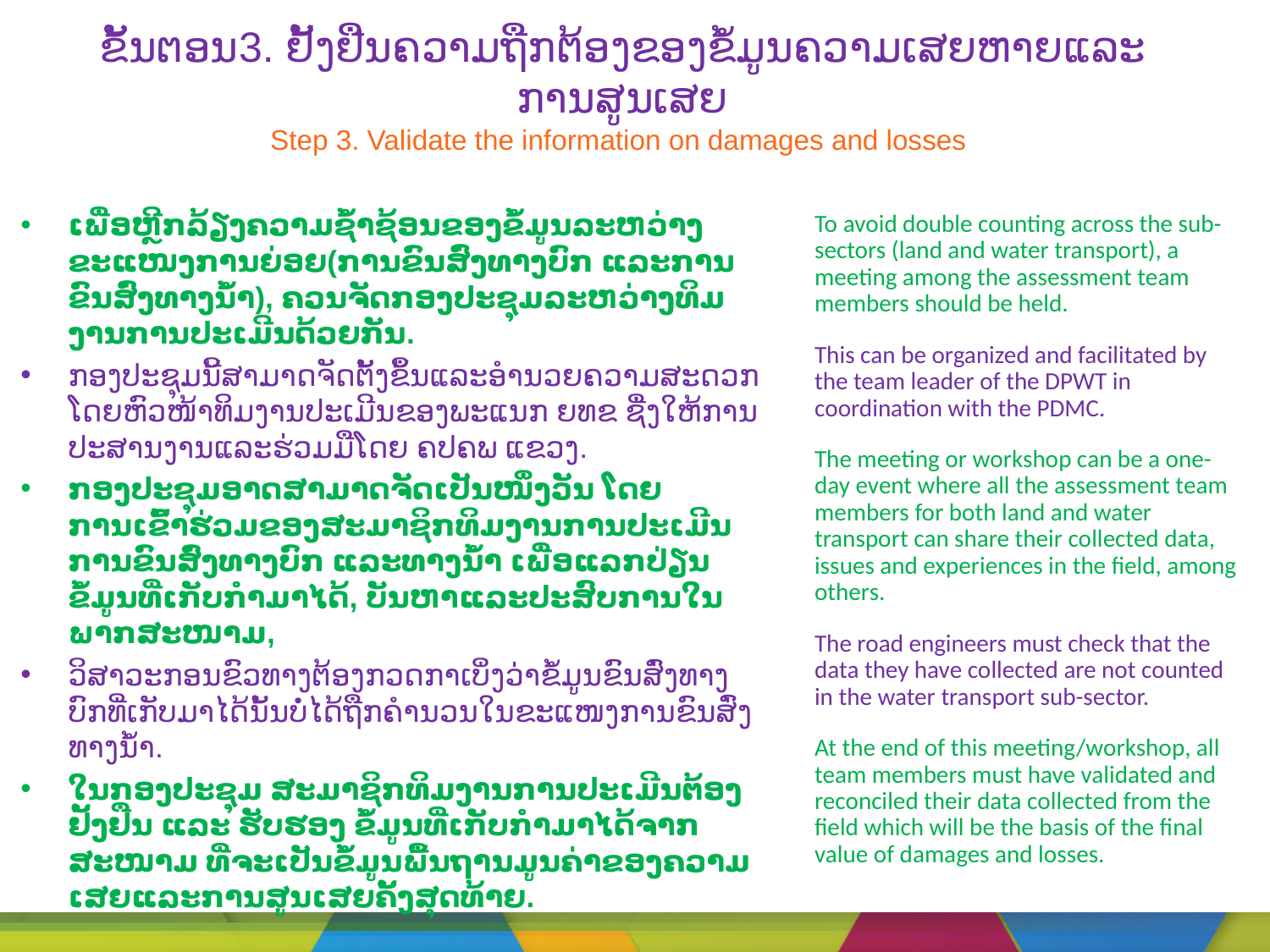

# ຂັ້ນຕອນ3. ຢັ້ງຢືນຄວາມຖືກຕ້ອງຂອງຂໍ້ມູນຄວາມເສຍຫາຍແລະການສູນເສຍ Step 3. Validate the information on damages and losses
ເພື່ອຫຼີກລ້ຽງຄວາມຊໍ້າຊ້ອນຂອງຂໍ້ມູນລະຫວ່າງຂະແໜງການຍ່ອຍ(ການຂົນສົ່ງທາງບົກ ແລະການຂົນສົ່ງທາງນໍ້າ), ຄວນຈັດກອງປະຊຸມລະຫວ່າງທິມງານການປະເມີນດ້ວຍກັນ.
ກອງປະຊຸມນີ້ສາມາດຈັດຕັ້ງຂຶ້ນແລະອໍານວຍຄວາມສະດວກໂດຍຫົວໜ້າທິມງານປະເມີນຂອງພະແນກ ຍທຂ ຊື່ງໃຫ້ການປະສານງານແລະຮ່ວມມືໂດຍ ຄປຄພ ແຂວງ.
ກອງປະຊຸມອາດສາມາດຈັດເປັນໜຶ່ງວັນ ໂດຍການເຂົ້າຮ່ວມຂອງສະມາຊິກທິມງານການປະເມີນ ການຂົນສົ່ງທາງບົກ ແລະທາງນໍ້າ ເພື່ອແລກປ່ຽນຂໍ້ມູນທີ່ເກັບກໍາມາໄດ້, ບັນຫາແລະປະສົບການໃນພາກສະໜາມ,
ວິສາວະກອນຂົວທາງຕ້ອງກວດກາເບິ່ງວ່າຂໍ້ມູນຂົນສົ່ງທາງບົກທີ່ເກັບມາໄດ້ນັ້ນບໍ່ໄດ້ຖືກຄໍານວນໃນຂະແໜງການຂົນສົ່ງທາງນໍ້າ.
ໃນກອງປະຊຸມ ສະມາຊິກທິມງານການປະເມີນຕ້ອງຢັ້ງຢືນ ແລະ ຮັບຮອງ ຂໍ້ມູນທີ່ເກັບກໍາມາໄດ້ຈາກສະໜາມ ທີ່ຈະເປັນຂໍ້ມູນພື້ນຖານມູນຄ່າຂອງຄວາມເສຍແລະການສູນເສຍຄັ້ງສຸດທ້າຍ.
To avoid double counting across the sub-sectors (land and water transport), a meeting among the assessment team members should be held.
This can be organized and facilitated by the team leader of the DPWT in coordination with the PDMC.
The meeting or workshop can be a one-day event where all the assessment team members for both land and water transport can share their collected data, issues and experiences in the field, among others.
The road engineers must check that the data they have collected are not counted in the water transport sub-sector.
At the end of this meeting/workshop, all team members must have validated and reconciled their data collected from the field which will be the basis of the final value of damages and losses.